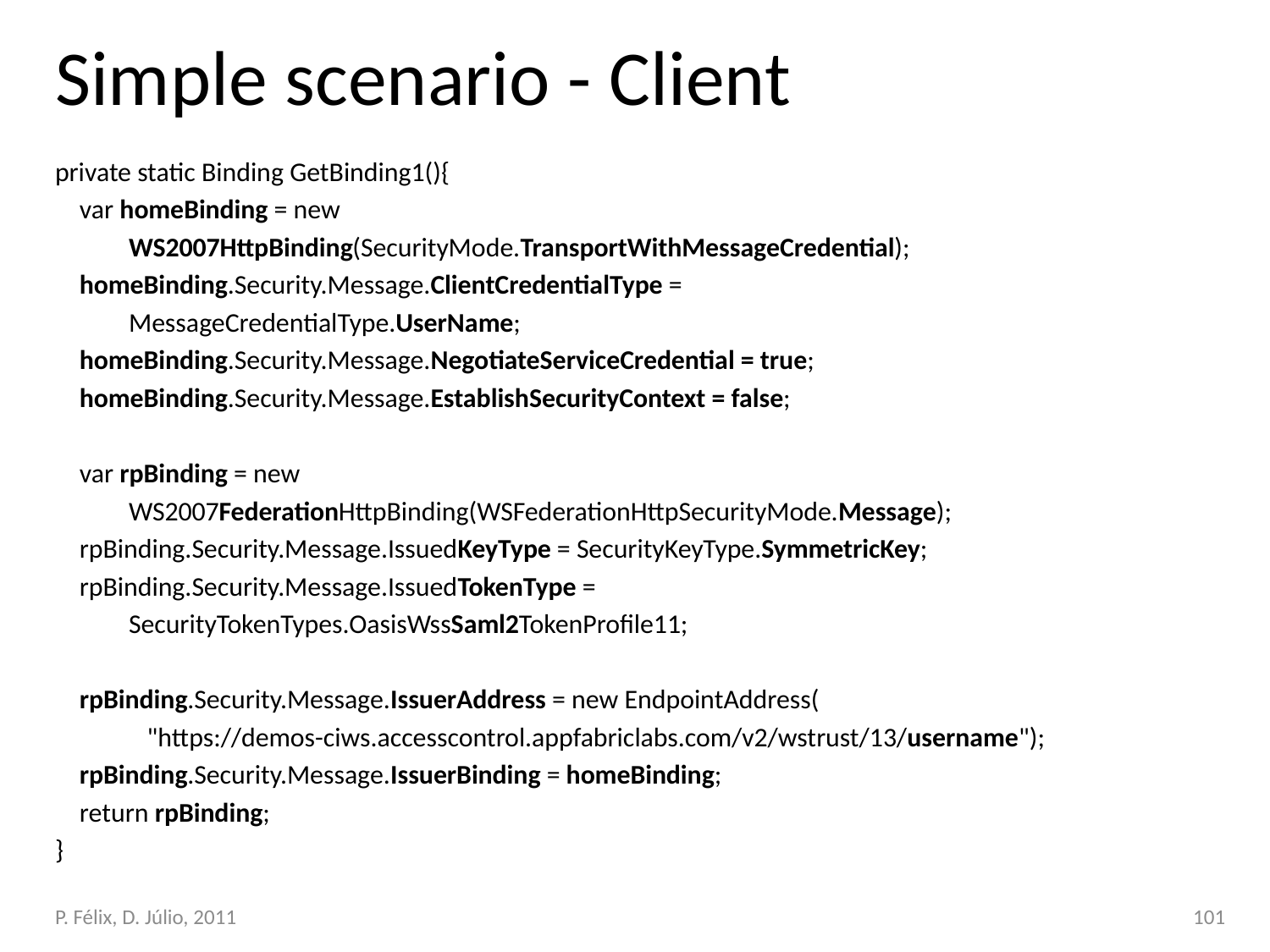

# Simple scenario - Client
private static Binding GetBinding1(){
    var homeBinding = new
            WS2007HttpBinding(SecurityMode.TransportWithMessageCredential);
    homeBinding.Security.Message.ClientCredentialType =
            MessageCredentialType.UserName;
    homeBinding.Security.Message.NegotiateServiceCredential = true;
    homeBinding.Security.Message.EstablishSecurityContext = false;

    var rpBinding = new
            WS2007FederationHttpBinding(WSFederationHttpSecurityMode.Message);
    rpBinding.Security.Message.IssuedKeyType = SecurityKeyType.SymmetricKey;
    rpBinding.Security.Message.IssuedTokenType =
            SecurityTokenTypes.OasisWssSaml2TokenProfile11;

    rpBinding.Security.Message.IssuerAddress = new EndpointAddress(
               "https://demos-ciws.accesscontrol.appfabriclabs.com/v2/wstrust/13/username");
    rpBinding.Security.Message.IssuerBinding = homeBinding;
    return rpBinding;
}

P. Félix, D. Júlio, 2011
101